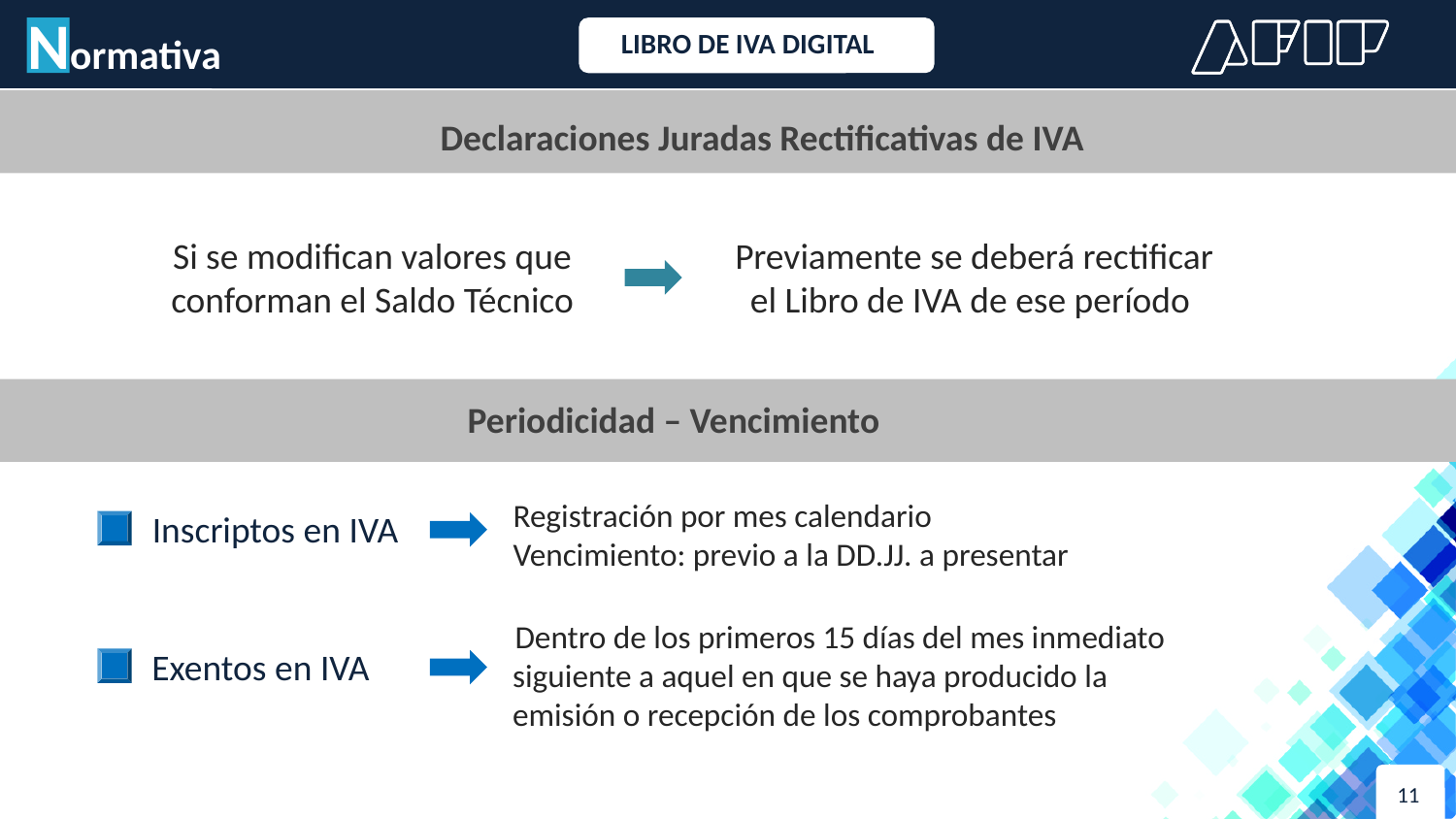

Normativa

LIBRO DE IVA DIGITAL

Declaraciones Juradas Rectificativas de IVA
Si se modifican valores que conforman el Saldo Técnico
Previamente se deberá rectificar el Libro de IVA de ese período

Periodicidad – Vencimiento
Registración por mes calendario
Vencimiento: previo a la DD.JJ. a presentar
Inscriptos en IVA

     Dentro de los primeros 15 días del mes inmediato siguiente a aquel en que se haya producido la emisión o recepción de los comprobantes
Exentos en IVA